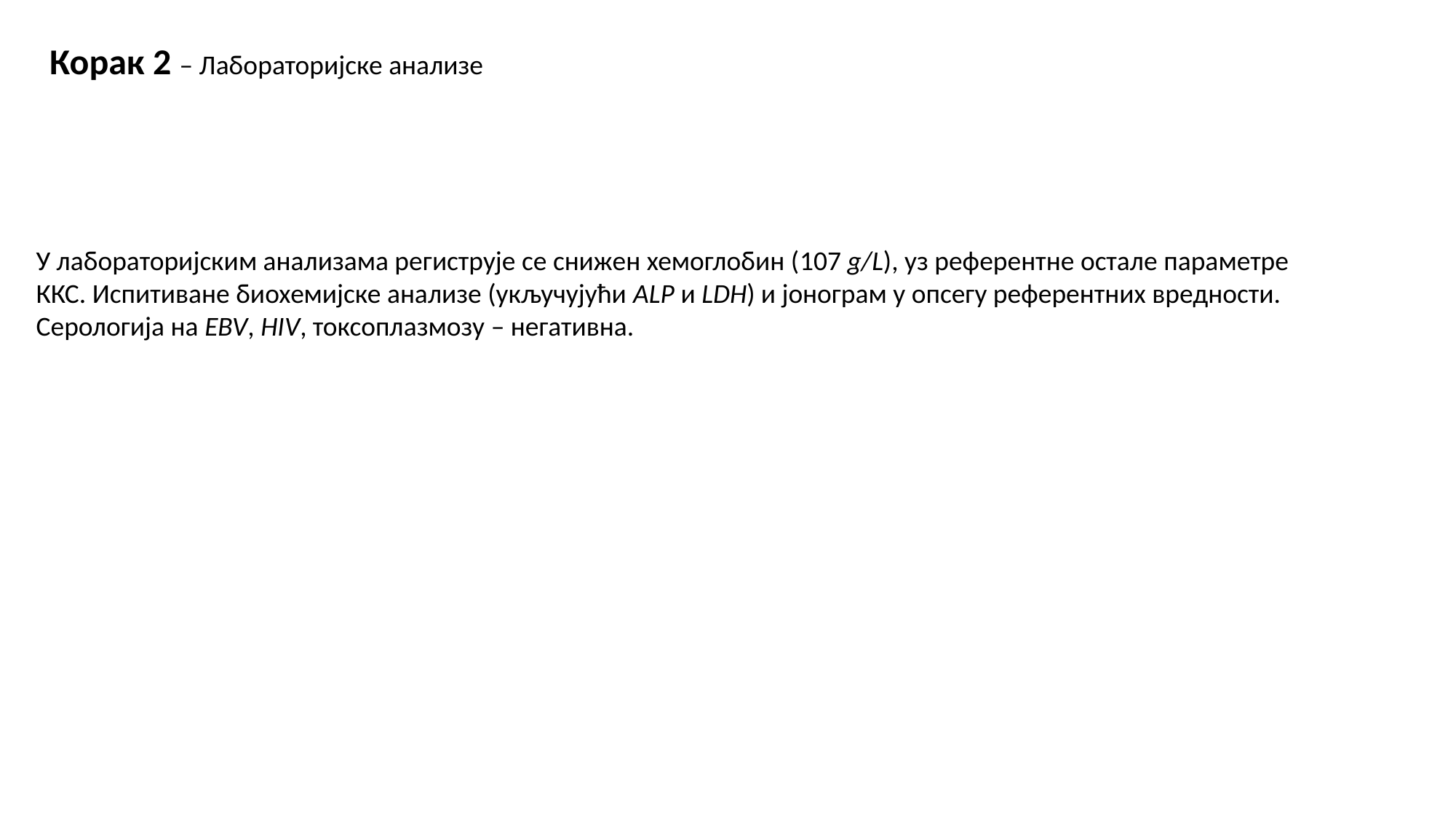

Корак 2 – Лабораторијске анализе
У лабораторијским анализама региструје се снижен хемоглобин (107 g/L), уз референтне остале параметре ККС. Испитиване биохемијске анализе (укључујући ALP и LDH) и јонограм у опсегу референтних вредности.
Серологија на EBV, HIV, токсоплазмозу – негативна.